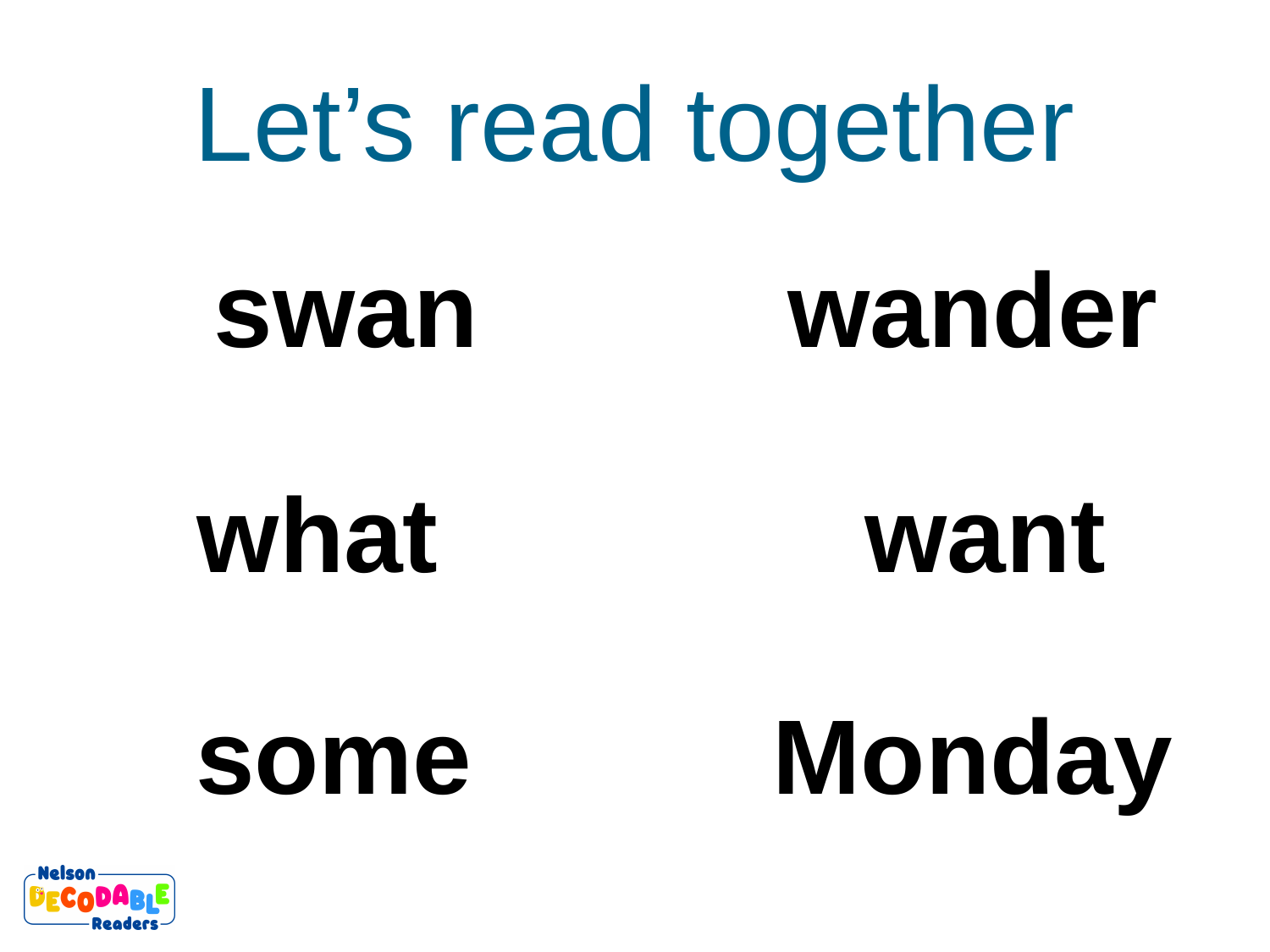

Let’s read together
swan
wander
what

want

Monday
some